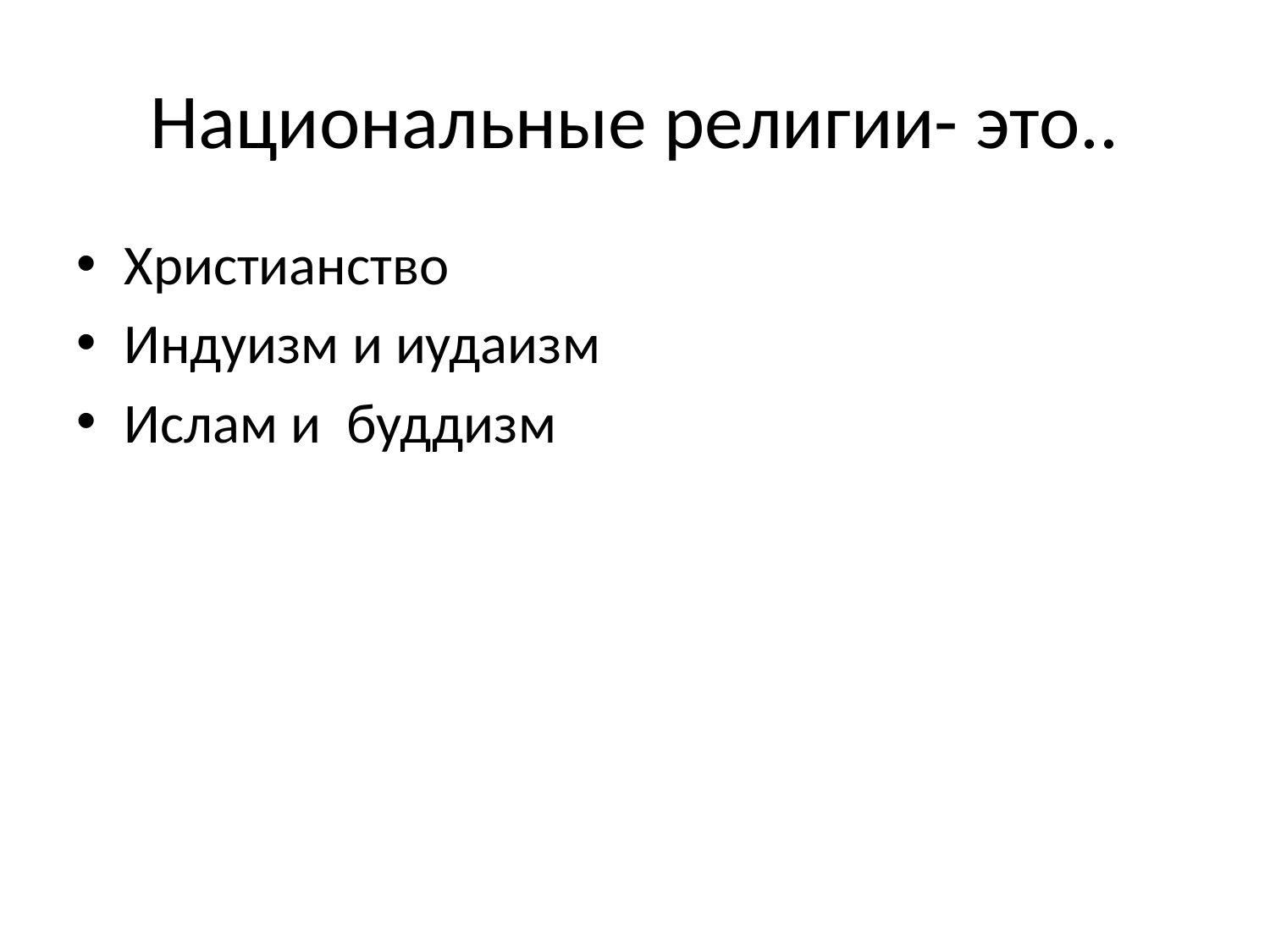

# Национальные религии- это..
Христианство
Индуизм и иудаизм
Ислам и  буддизм